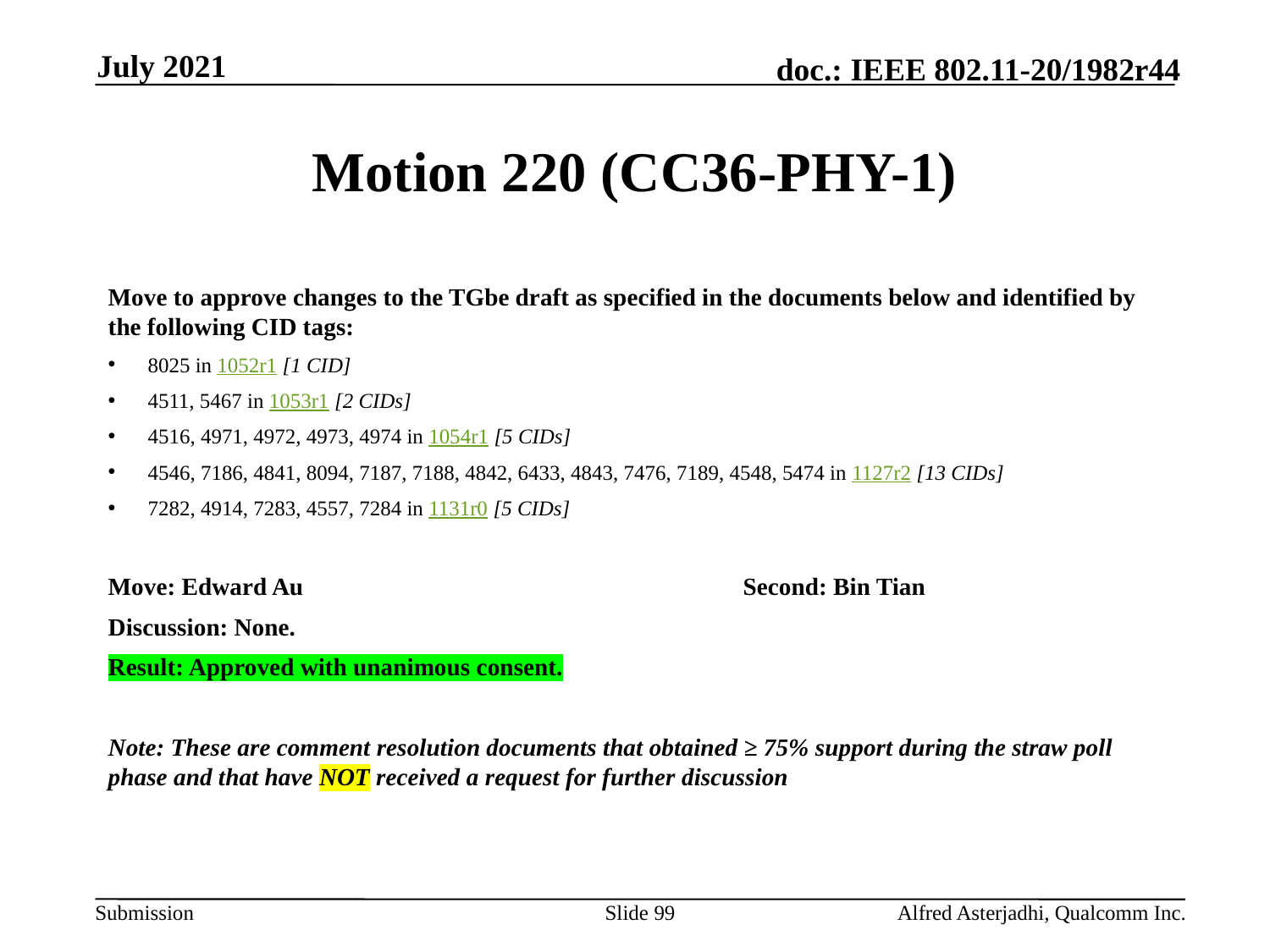

July 2021
# Motion 220 (CC36-PHY-1)
Move to approve changes to the TGbe draft as specified in the documents below and identified by the following CID tags:
8025 in 1052r1 [1 CID]
4511, 5467 in 1053r1 [2 CIDs]
4516, 4971, 4972, 4973, 4974 in 1054r1 [5 CIDs]
4546, 7186, 4841, 8094, 7187, 7188, 4842, 6433, 4843, 7476, 7189, 4548, 5474 in 1127r2 [13 CIDs]
7282, 4914, 7283, 4557, 7284 in 1131r0 [5 CIDs]

Move: Edward Au 				Second: Bin Tian
Discussion: None.
Result: Approved with unanimous consent.

Note: These are comment resolution documents that obtained ≥ 75% support during the straw poll phase and that have NOT received a request for further discussion
Slide 99
Alfred Asterjadhi, Qualcomm Inc.